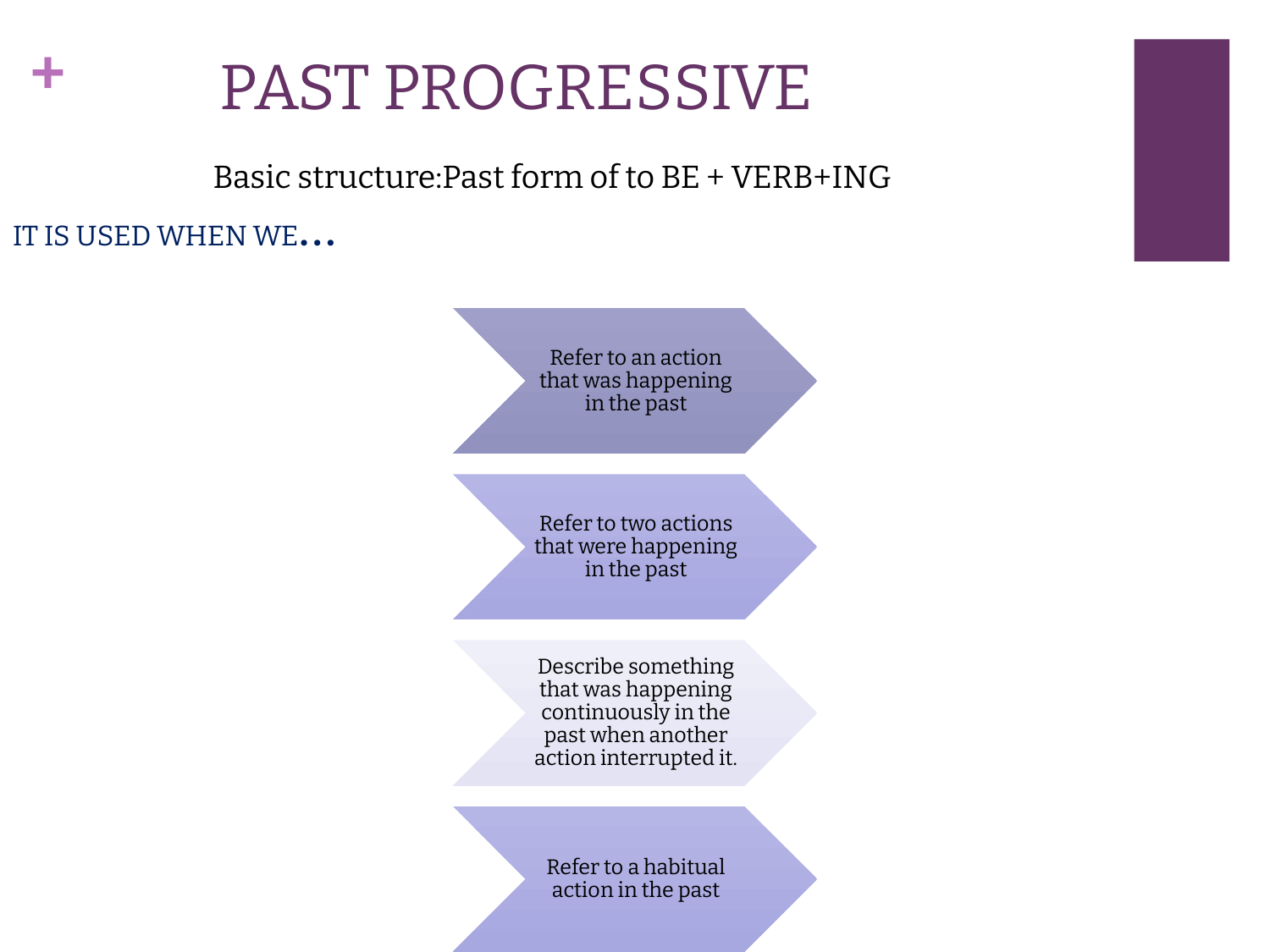

PAST PROGRESSIVE
Basic structure:Past form of to BE + VERB+ING
IT IS USED WHEN WE…
Refer to an action that was happening in the past
Refer to two actions that were happening in the past
Describe something that was happening continuously in the past when another action interrupted it.
Refer to a habitual action in the past